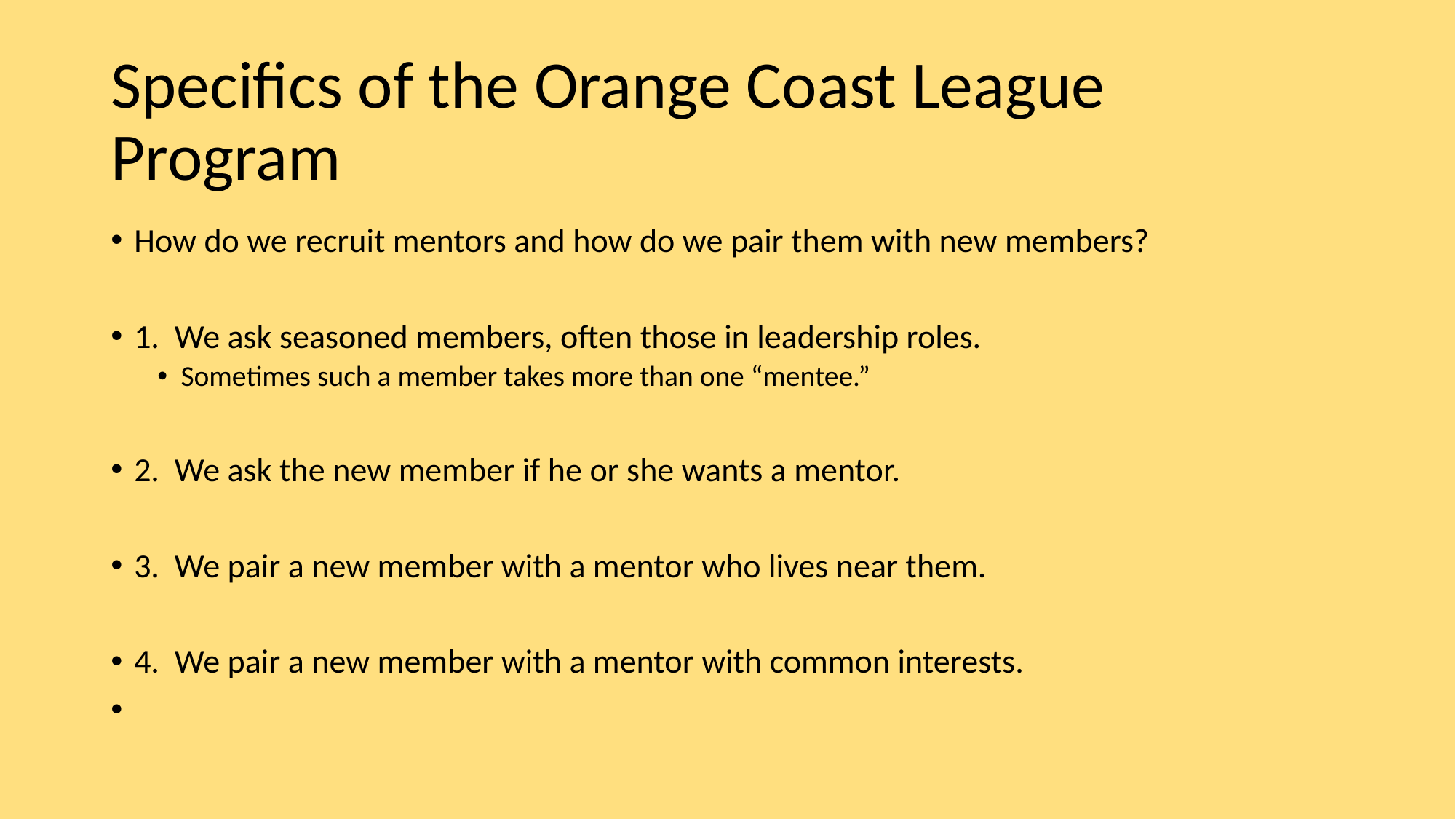

# Specifics of the Orange Coast League Program
How do we recruit mentors and how do we pair them with new members?

1.  We ask seasoned members, often those in leadership roles.
Sometimes such a member takes more than one “mentee.”

2.  We ask the new member if he or she wants a mentor.

3.  We pair a new member with a mentor who lives near them.

4.  We pair a new member with a mentor with common interests.